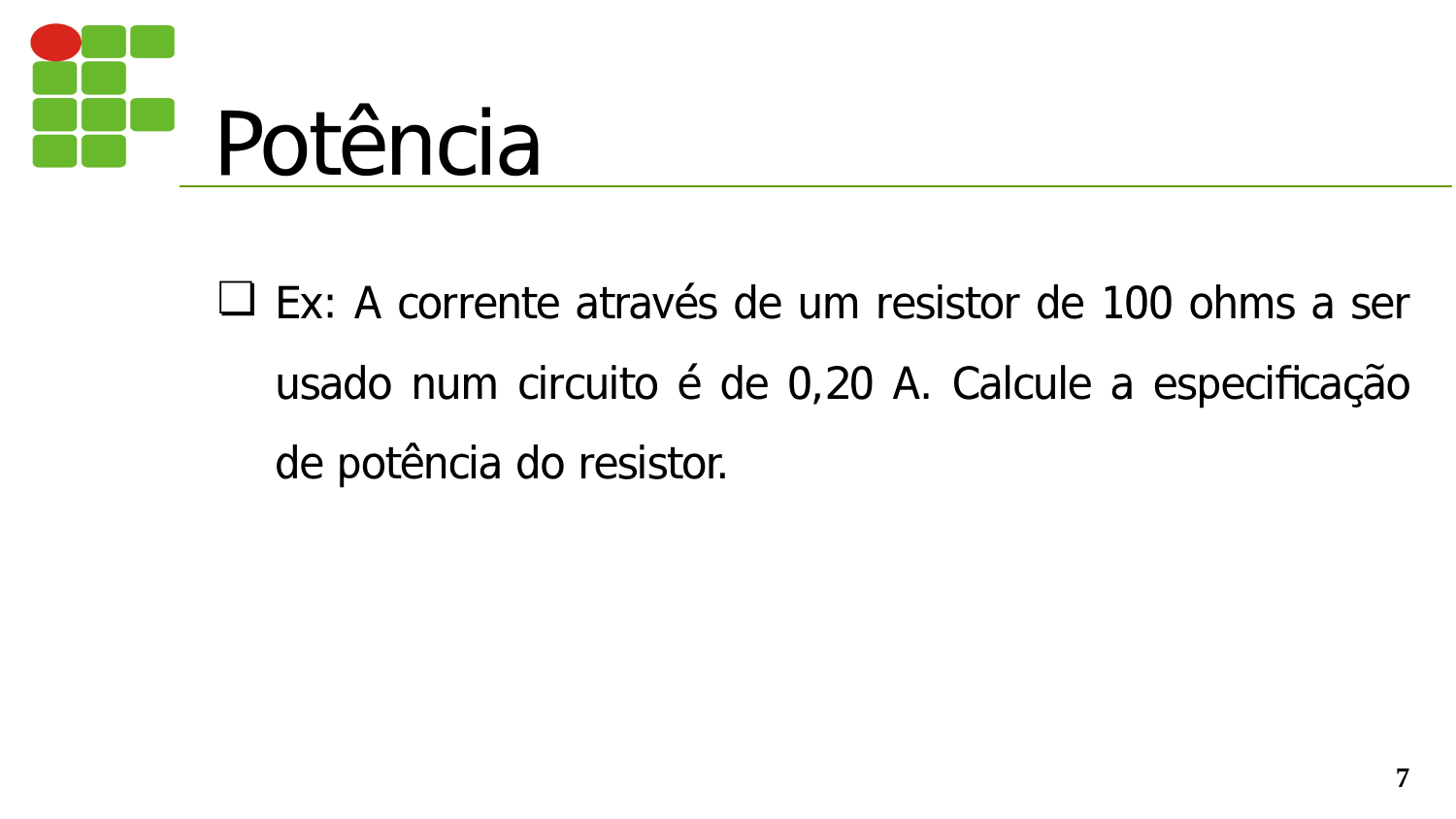

# Potência
Ex: A corrente através de um resistor de 100 ohms a ser usado num circuito é de 0,20 A. Calcule a especificação de potência do resistor.
7